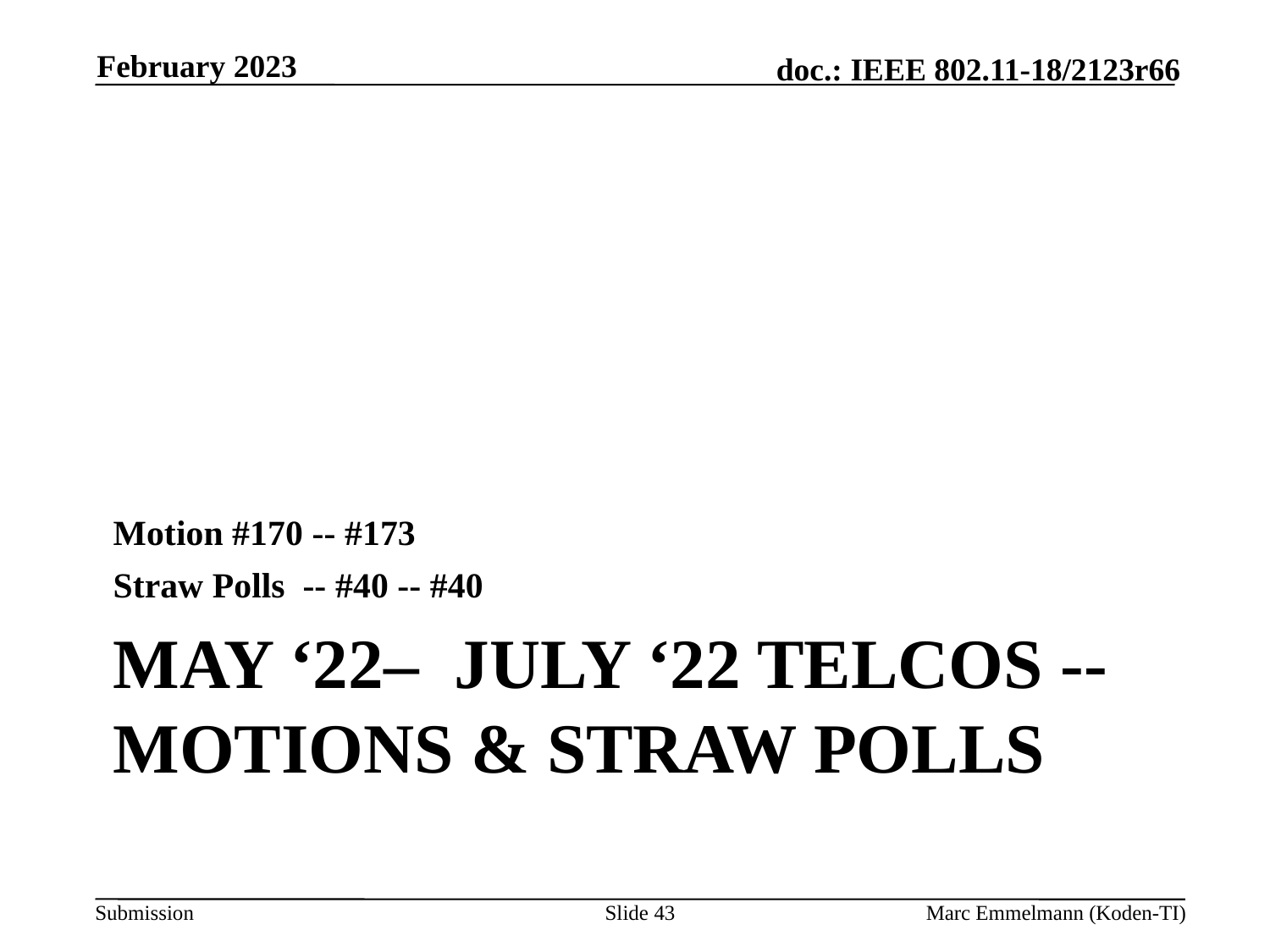

February 2023
Motion #170 -- #173
Straw Polls  -- #40 -- #40
# May ‘22–  July ‘22 Telcos -- Motions & Straw Polls
Slide 43
Marc Emmelmann (Koden-TI)